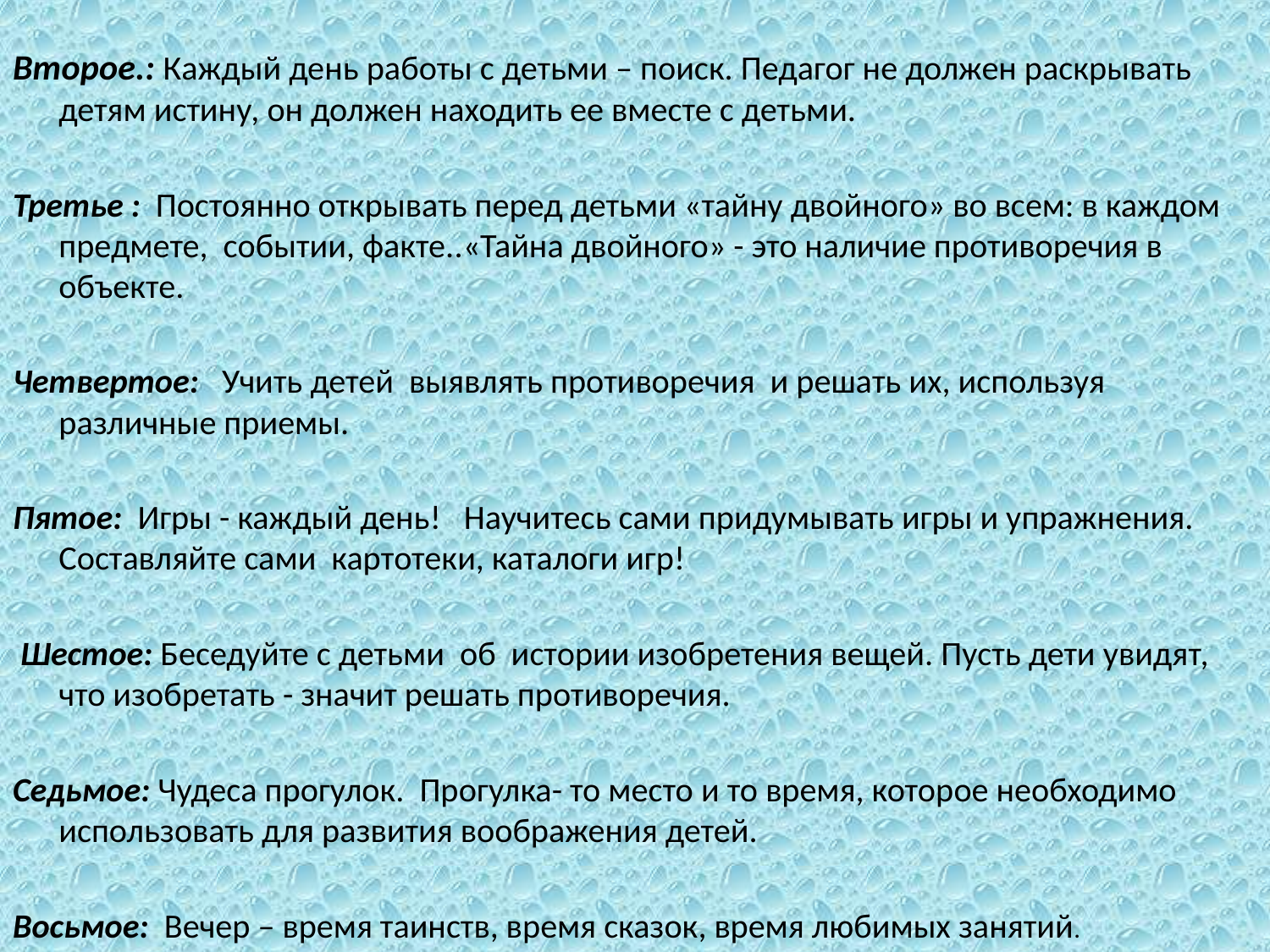

Второе.: Каждый день работы с детьми – поиск. Педагог не должен раскрывать детям истину, он должен находить ее вместе с детьми.

Третье :  Постоянно открывать перед детьми «тайну двойного» во всем: в каждом предмете,  событии, факте..«Тайна двойного» - это наличие противоречия в объекте.

Четвертое:   Учить детей  выявлять противоречия  и решать их, используя различные приемы.

Пятое:  Игры - каждый день!   Научитесь сами придумывать игры и упражнения. Составляйте сами  картотеки, каталоги игр!

 Шестое: Беседуйте с детьми  об  истории изобретения вещей. Пусть дети увидят, что изобретать - значит решать противоречия.

Седьмое: Чудеса прогулок.  Прогулка- то место и то время, которое необходимо использовать для развития воображения детей.

Восьмое:  Вечер – время таинств, время сказок, время любимых занятий.
#